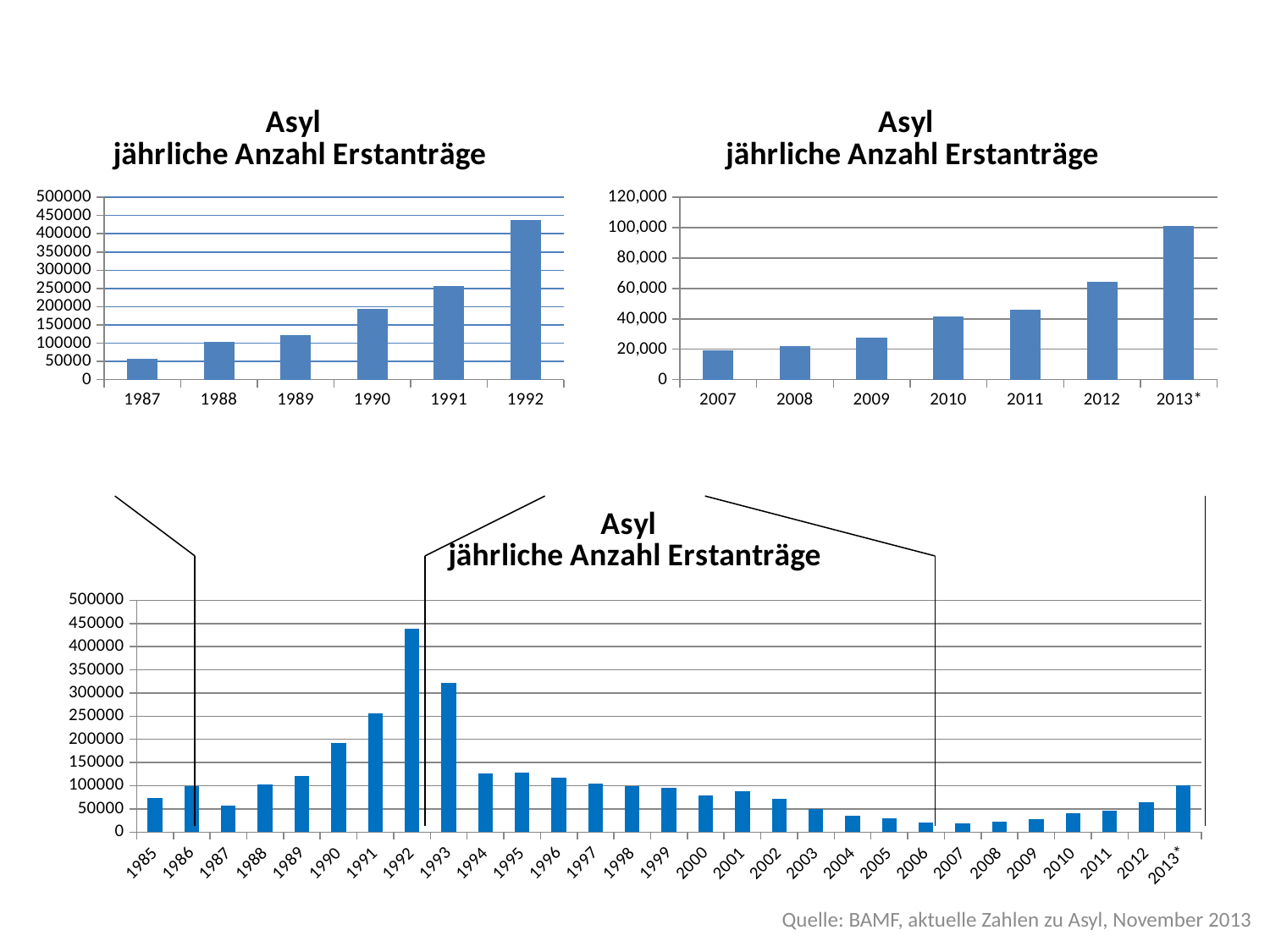

### Chart: Asyl
jährliche Anzahl Erstanträge

| Category | Asyl - Anzahl Erstanträge |
|---|---|
| 1987 | 57380.0 |
| 1988 | 103075.0 |
| 1989 | 121320.0 |
| 1990 | 193065.0 |
| 1991 | 256110.0 |
| 1992 | 438190.0 |

### Chart: Asyl
jährliche Anzahl Erstanträge

| Category | Asyl - Anzahl Erstanträge |
|---|---|
| 2007 | 19164.0 |
| 2008 | 22085.0 |
| 2009 | 27649.0 |
| 2010 | 41332.0 |
| 2011 | 45741.0 |
| 2012 | 64539.0 |
| 2013* | 100937.0 |

### Chart: Asyl
jährliche Anzahl Erstanträge

| Category | Asyl - Anzahl Erstanträge |
|---|---|
| 1985 | 73830.0 |
| 1986 | 99650.0 |
| 1987 | 57380.0 |
| 1988 | 103075.0 |
| 1989 | 121320.0 |
| 1990 | 193065.0 |
| 1991 | 256110.0 |
| 1992 | 438190.0 |
| 1993 | 322600.0 |
| 1994 | 127210.0 |
| 1995 | 127935.0 |
| 1996 | 117335.0 |
| 1997 | 104355.0 |
| 1998 | 98645.0 |
| 1999 | 94775.0 |
| 2000 | 78565.0 |
| 2001 | 88285.0 |
| 2002 | 71125.0 |
| 2003 | 50565.0 |
| 2004 | 35605.0 |
| 2005 | 28915.0 |
| 2006 | 21030.0 |
| 2007 | 19164.0 |
| 2008 | 22085.0 |
| 2009 | 27649.0 |
| 2010 | 41332.0 |
| 2011 | 45741.0 |
| 2012 | 64539.0 |
| 2013* | 100937.0 |
Quelle: BAMF, aktuelle Zahlen zu Asyl, November 2013